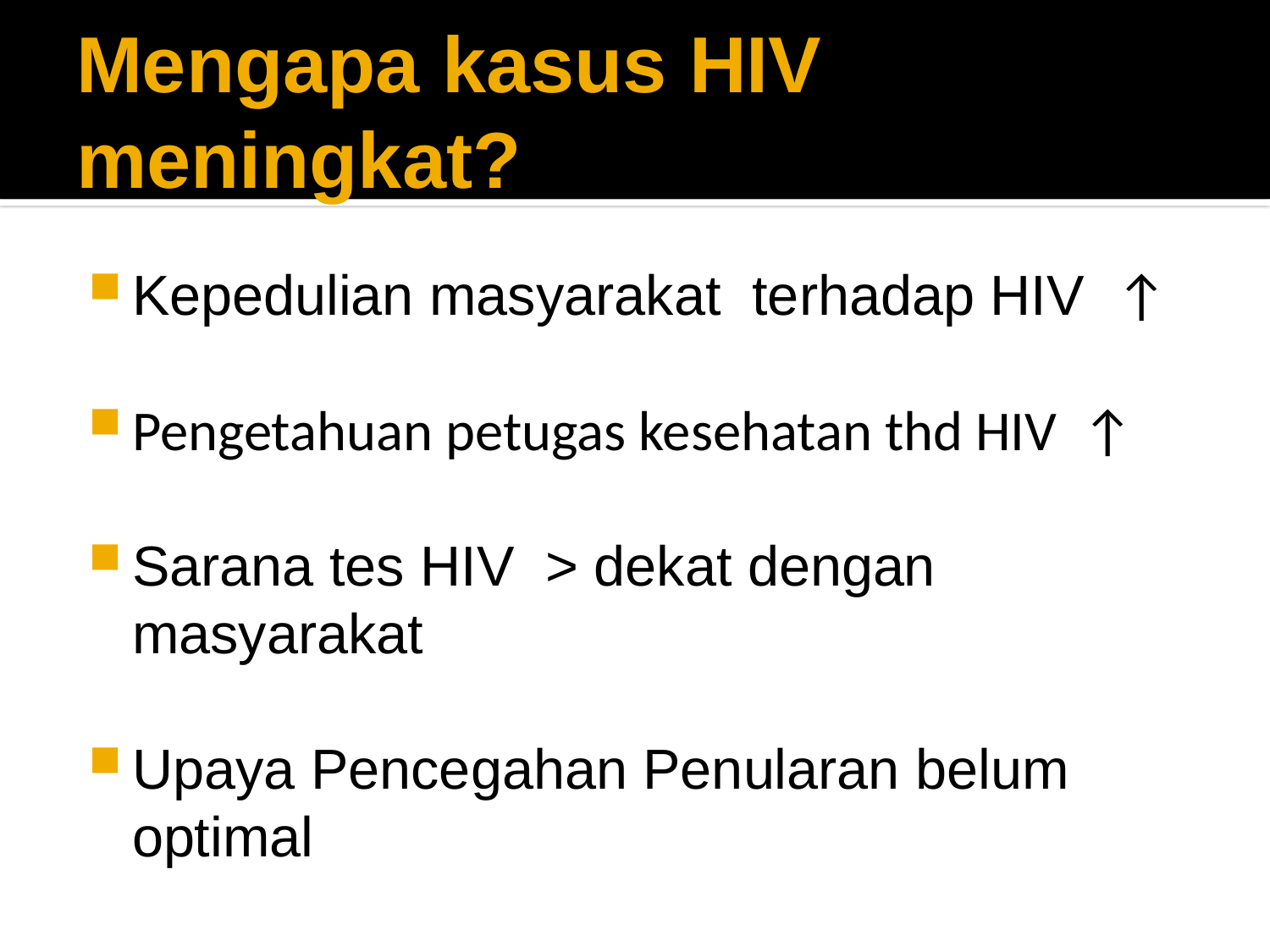

# Mengapa kasus HIV meningkat?
Kepedulian masyarakat  terhadap HIV  ↑

Pengetahuan petugas kesehatan thd HIV  ↑

Sarana tes HIV  > dekat dengan masyarakat

Upaya Pencegahan Penularan belum optimal